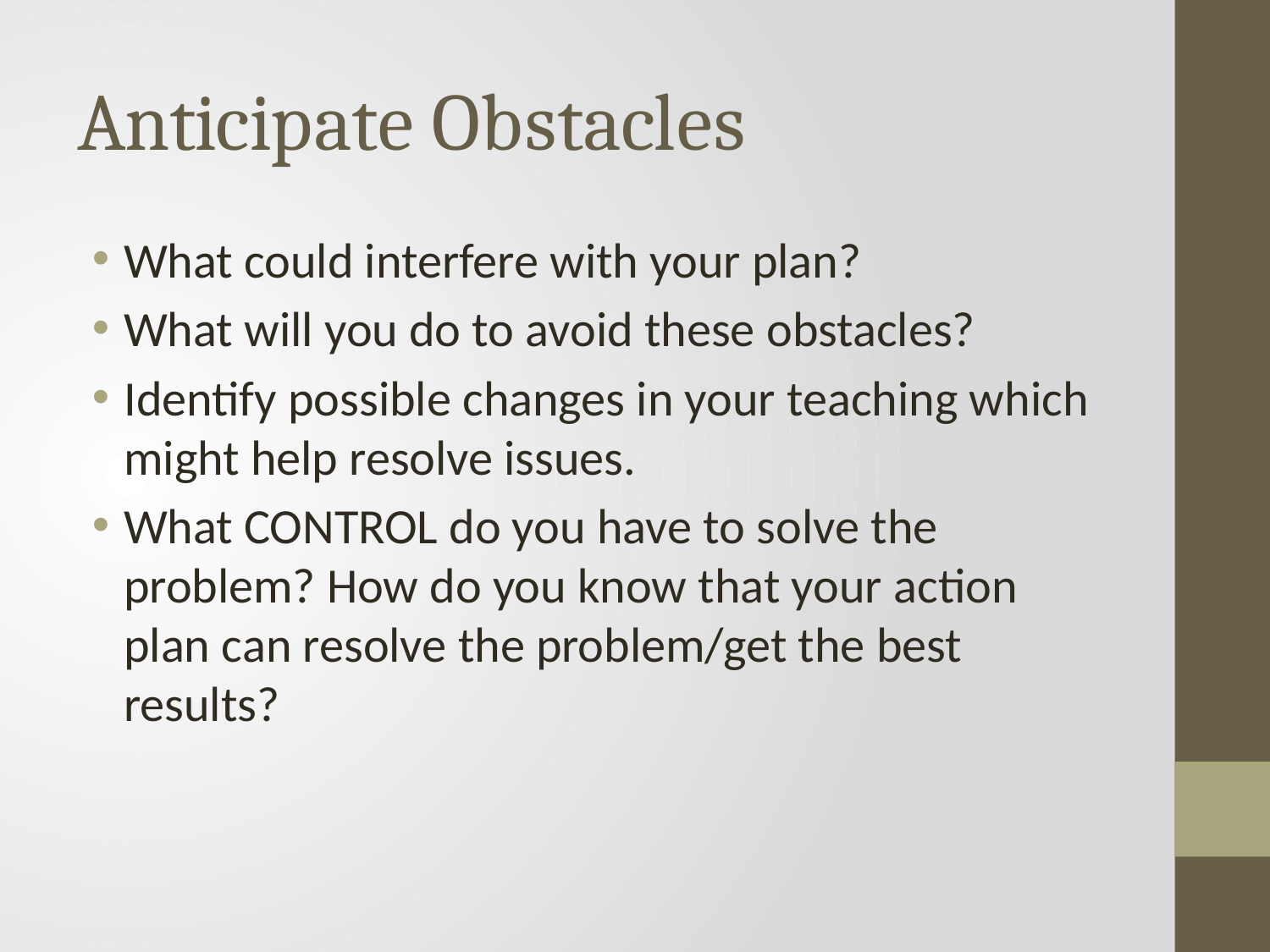

# Anticipate Obstacles
What could interfere with your plan?
What will you do to avoid these obstacles?
Identify possible changes in your teaching which might help resolve issues.
What CONTROL do you have to solve the problem? How do you know that your action plan can resolve the problem/get the best results?